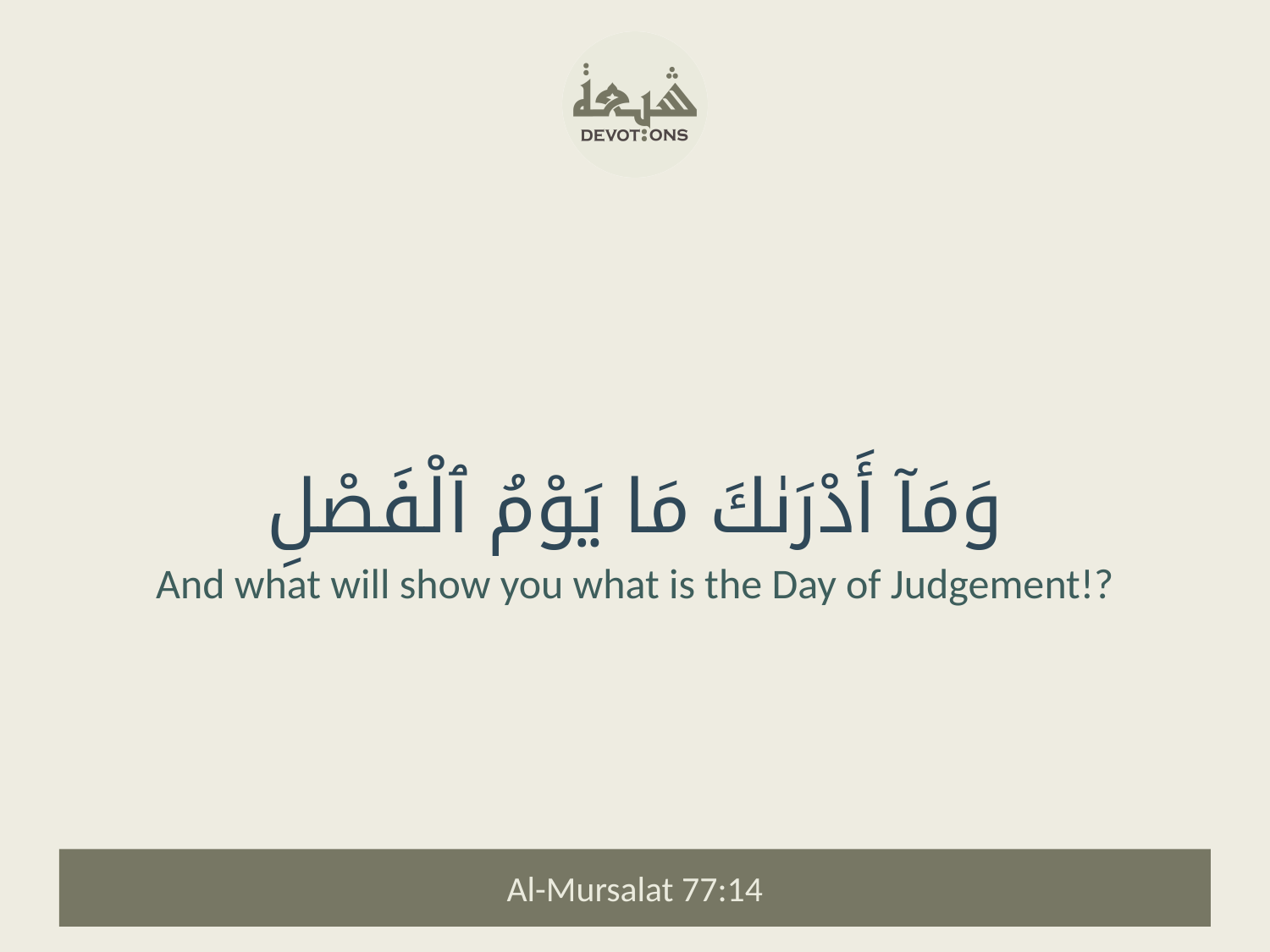

وَمَآ أَدْرَىٰكَ مَا يَوْمُ ٱلْفَصْلِ
And what will show you what is the Day of Judgement!?
Al-Mursalat 77:14